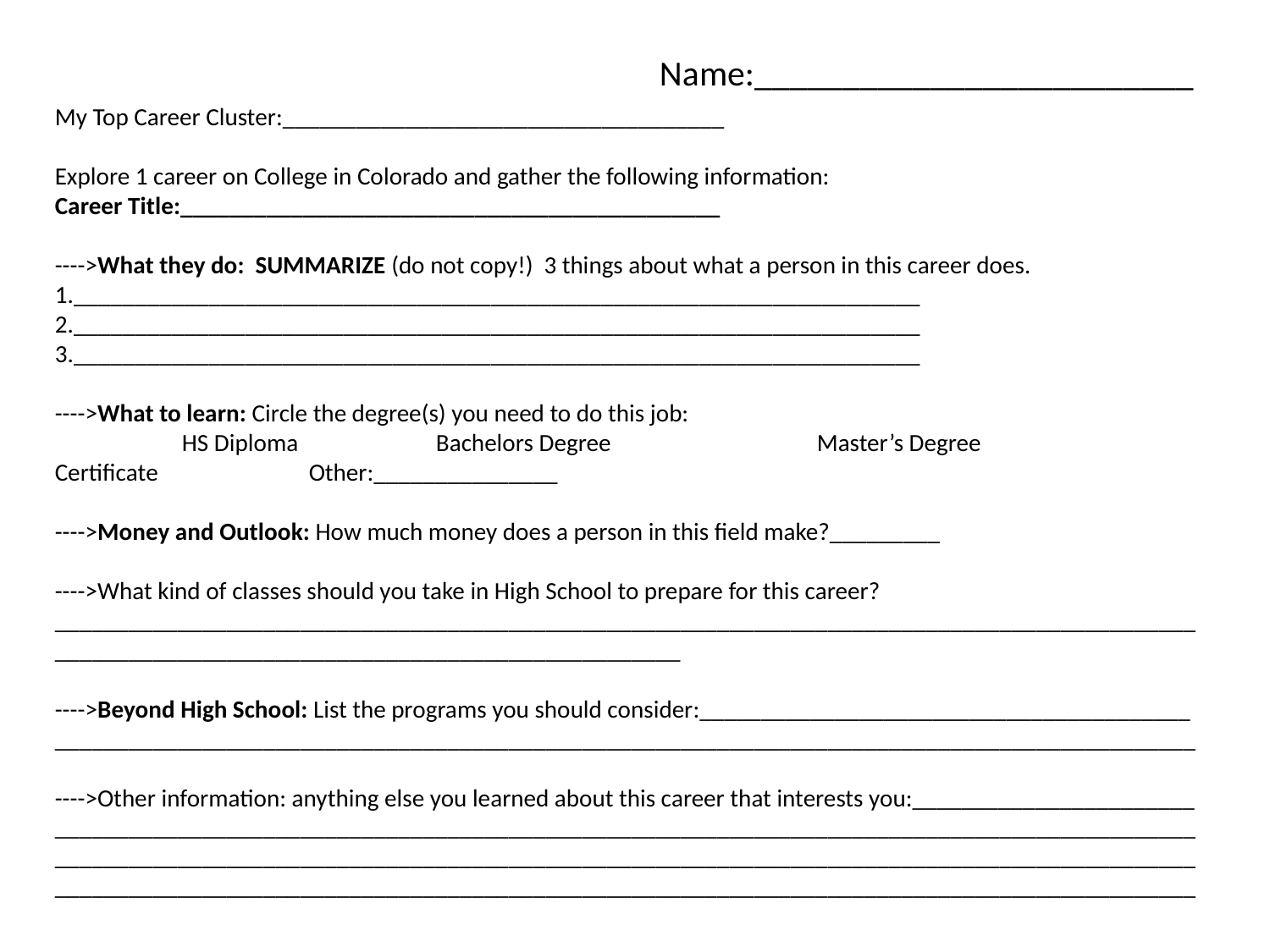

# Name:_________________________
My Top Career Cluster:____________________________________

Explore 1 career on College in Colorado and gather the following information:
Career Title:____________________________________________

---->What they do:  SUMMARIZE (do not copy!)  3 things about what a person in this career does.
1._____________________________________________________________________
2._____________________________________________________________________
3._____________________________________________________________________

---->What to learn: Circle the degree(s) you need to do this job:
	HS Diploma		Bachelors Degree		Master’s Degree		Certificate		Other:_______________

---->Money and Outlook: How much money does a person in this field make?_________

---->What kind of classes should you take in High School to prepare for this career?
________________________________________________________________________________________________________________________________________________

---->Beyond High School: List the programs you should consider:________________________________________ _____________________________________________________________________________________________

---->Other information: anything else you learned about this career that interests you:_______________________ _______________________________________________________________________________________________________________________________________________________________________________________________________________________________________________________________________________________